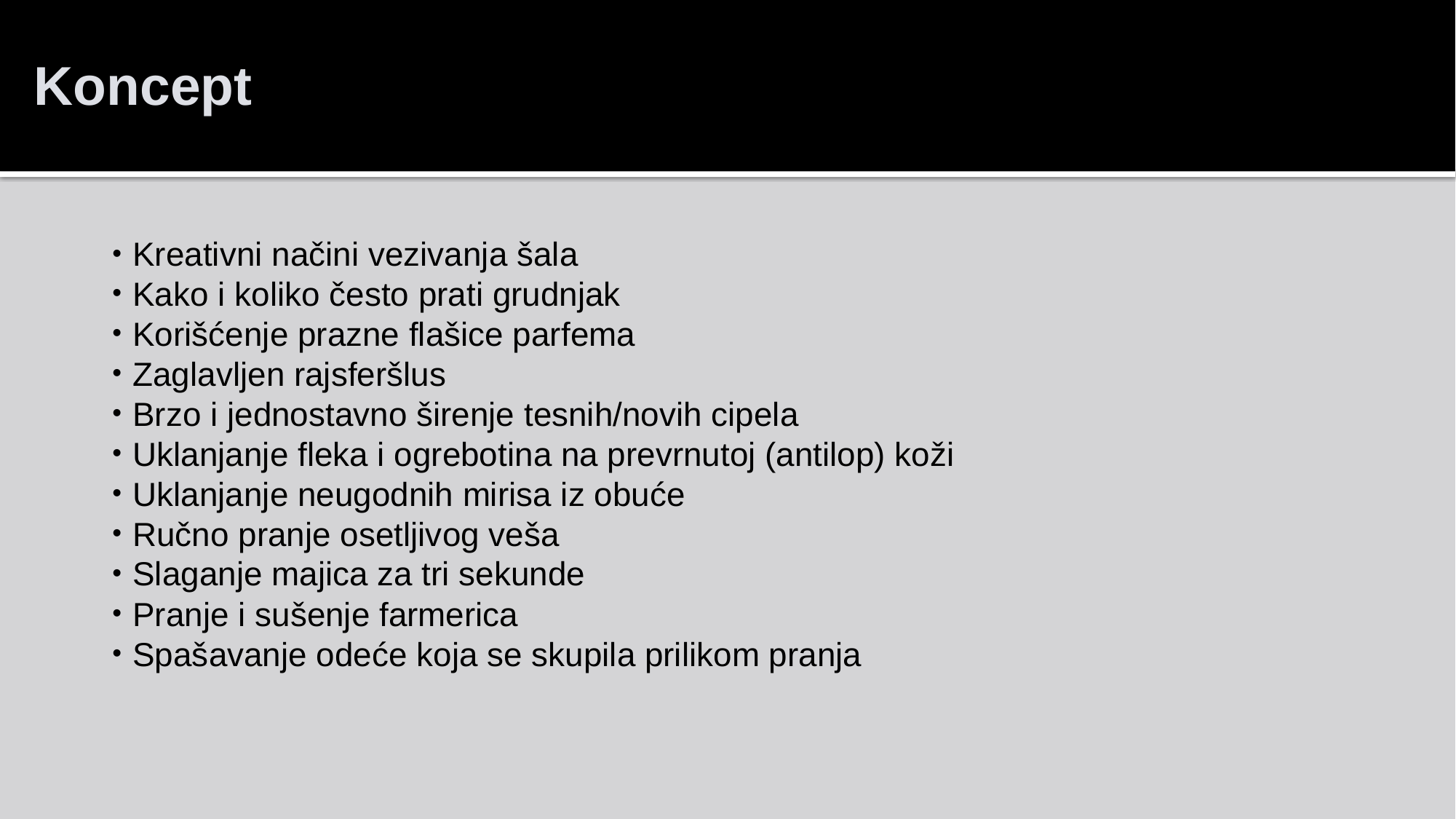

Koncept

Kreativni načini vezivanja šala
Kako i koliko često prati grudnjak
Korišćenje prazne flašice parfema
Zaglavljen rajsferšlus
Brzo i jednostavno širenje tesnih/novih cipela
Uklanjanje fleka i ogrebotina na prevrnutoj (antilop) koži
Uklanjanje neugodnih mirisa iz obuće
Ručno pranje osetljivog veša
Slaganje majica za tri sekunde
Pranje i sušenje farmerica
Spašavanje odeće koja se skupila prilikom pranja